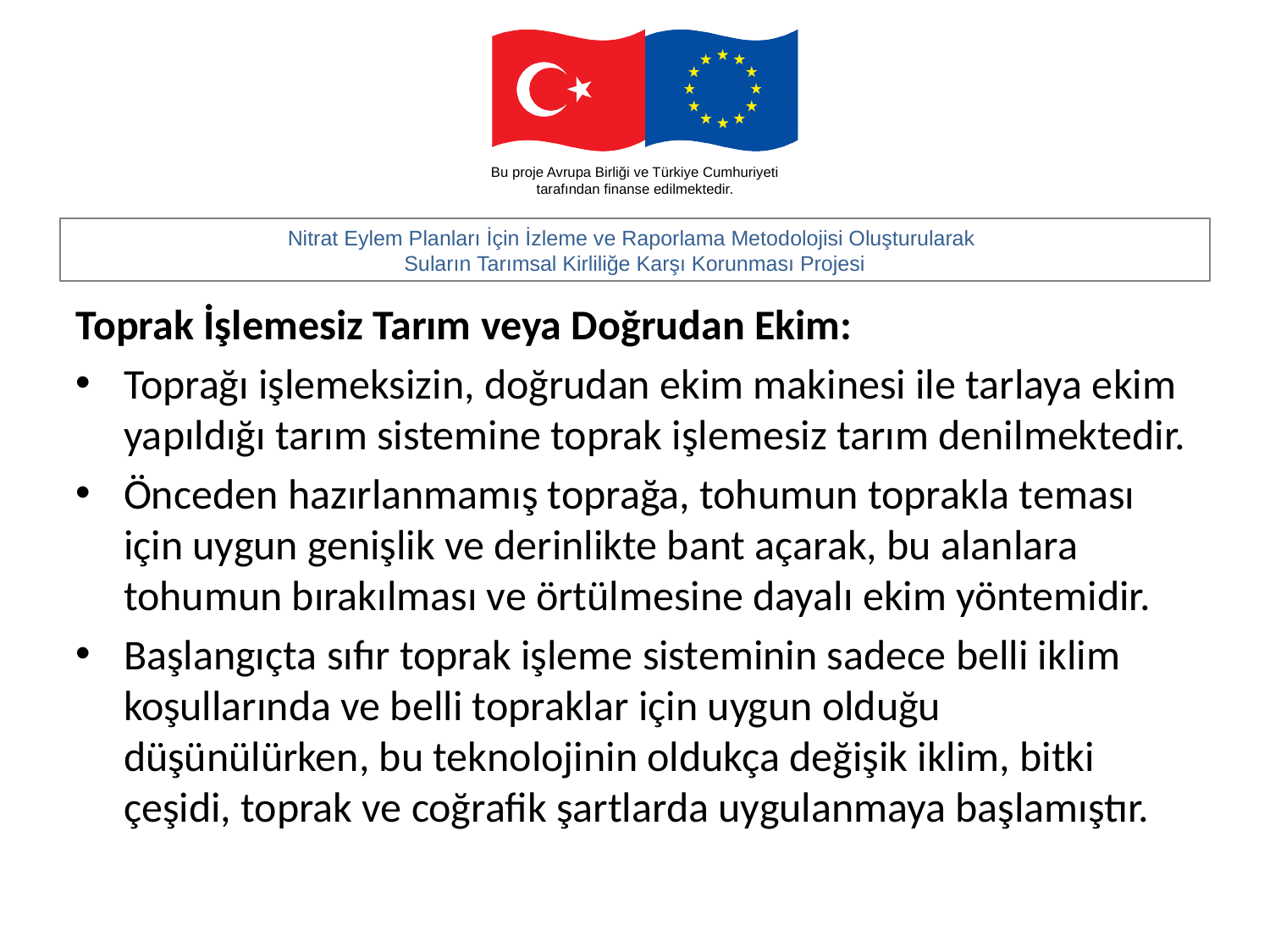

#
Toprak İşlemesiz Tarım veya Doğrudan Ekim:
Toprağı işlemeksizin, doğrudan ekim makinesi ile tarlaya ekim yapıldığı tarım sistemine toprak işlemesiz tarım denilmektedir.
Önceden hazırlanmamış toprağa, tohumun toprakla teması için uygun genişlik ve derinlikte bant açarak, bu alanlara tohumun bırakılması ve örtülmesine dayalı ekim yöntemidir.
Başlangıçta sıfır toprak işleme sisteminin sadece belli iklim koşullarında ve belli topraklar için uygun olduğu düşünülürken, bu teknolojinin oldukça değişik iklim, bitki çeşidi, toprak ve coğrafik şartlarda uygulanmaya başlamıştır.